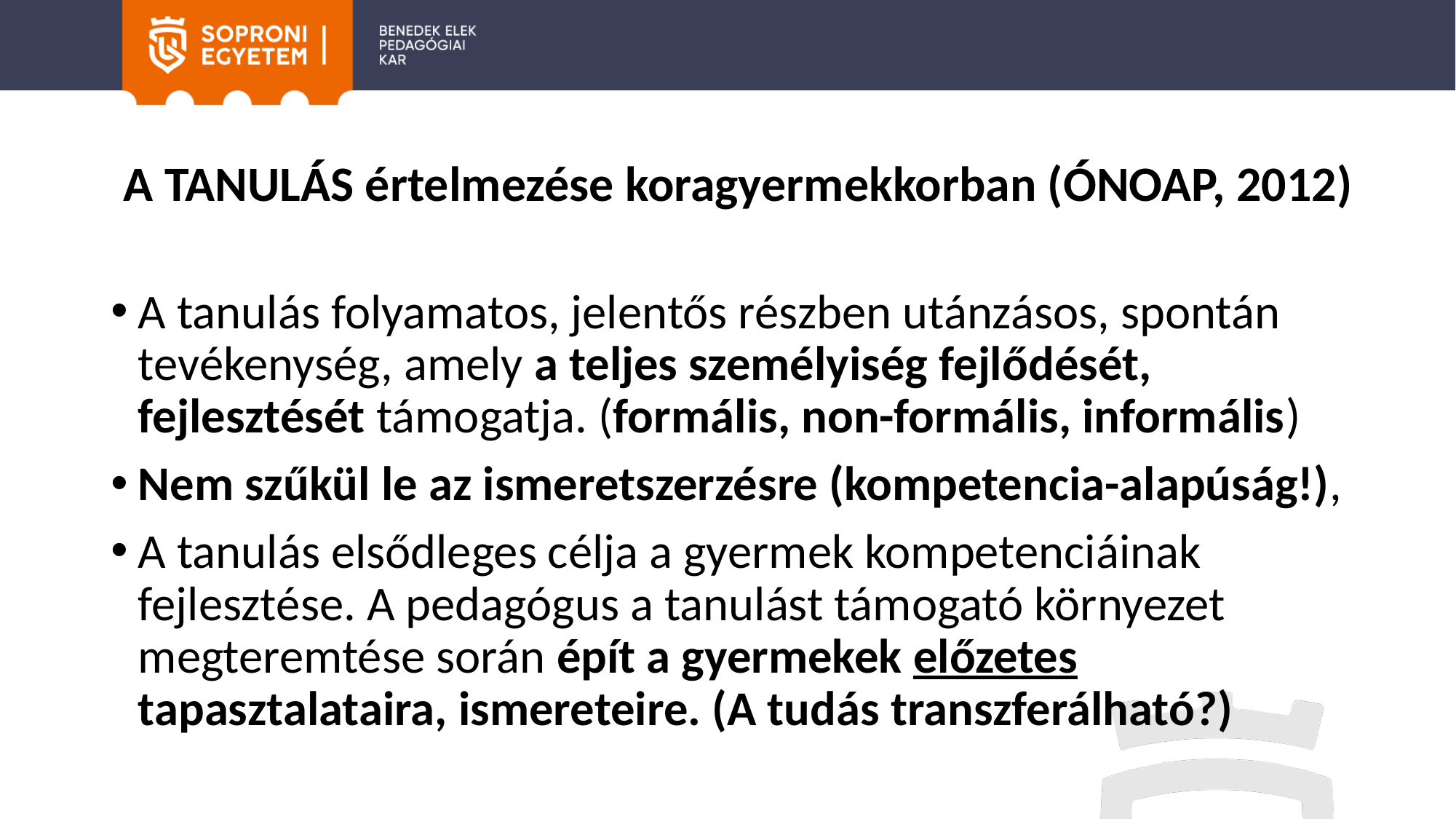

# A TANULÁS értelmezése koragyermekkorban (ÓNOAP, 2012)
A tanulás folyamatos, jelentős részben utánzásos, spontán tevékenység, amely a teljes személyiség fejlődését, fejlesztését támogatja. (formális, non-formális, informális)
Nem szűkül le az ismeretszerzésre (kompetencia-alapúság!),
A tanulás elsődleges célja a gyermek kompetenciáinak fejlesztése. A pedagógus a tanulást támogató környezet megteremtése során épít a gyermekek előzetes tapasztalataira, ismereteire. (A tudás transzferálható?)